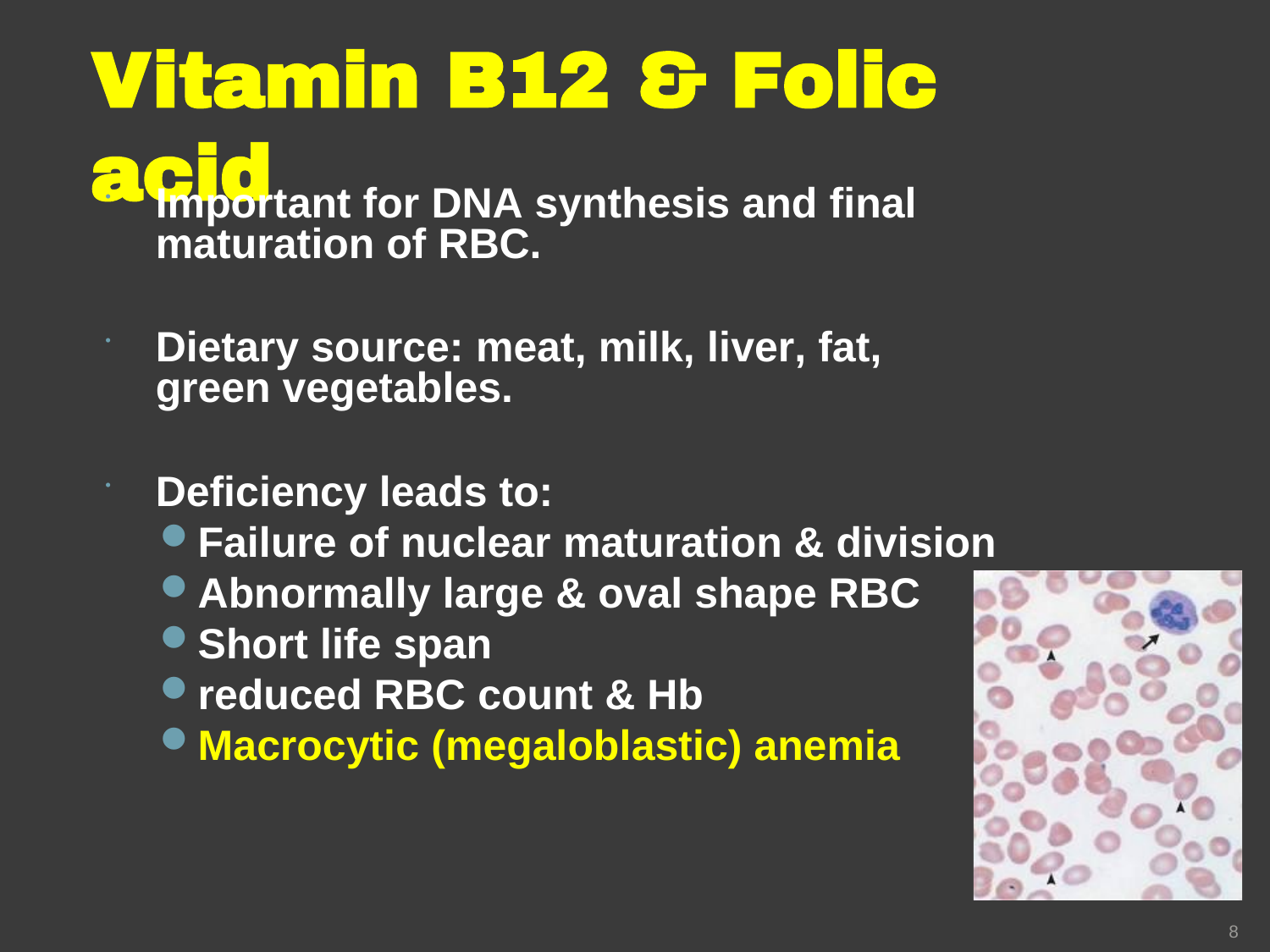

# Vitamin B12 & Folic acid
Important for DNA synthesis and final maturation of RBC.

Dietary source: meat, milk, liver, fat, green vegetables.

Deficiency leads to:
Failure of nuclear maturation & division
Abnormally large & oval shape RBC
Short life span
reduced RBC count & Hb
Macrocytic (megaloblastic) anemia

8